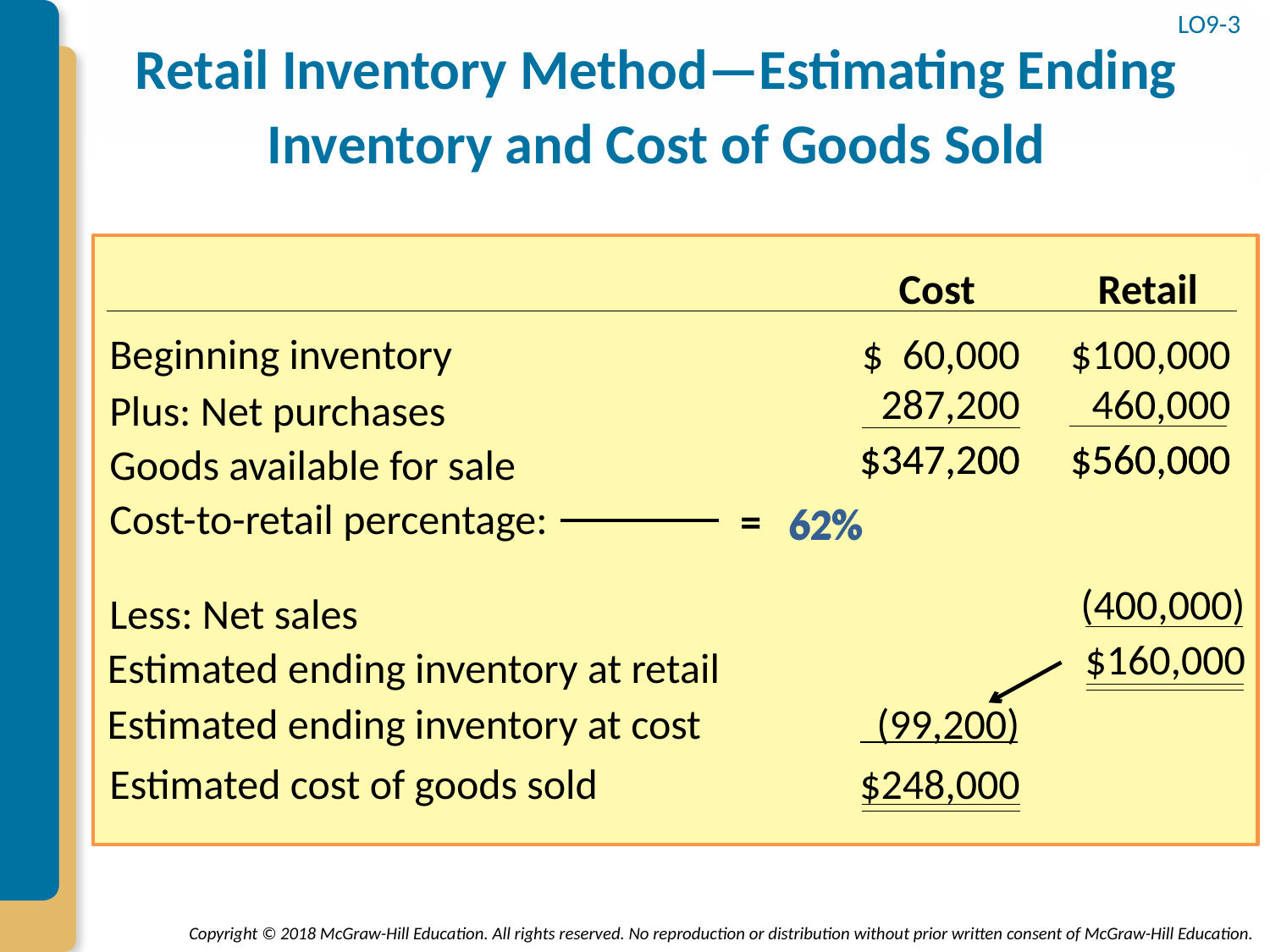

# Retail Inventory Method—Estimating Ending Inventory and Cost of Goods Sold
LO9-3

Cost
Retail
Beginning inventory
$  60,000
$100,000
287,200
460,000
Plus: Net purchases
$347,200
$347,200
$560,000
$560,000
Goods available for sale
Cost-to-retail percentage:
=
62%
62%
(400,000)
Less: Net sales
$160,000
Estimated ending inventory at retail
Estimated ending inventory at cost
(99,200)
Estimated cost of goods sold
$248,000